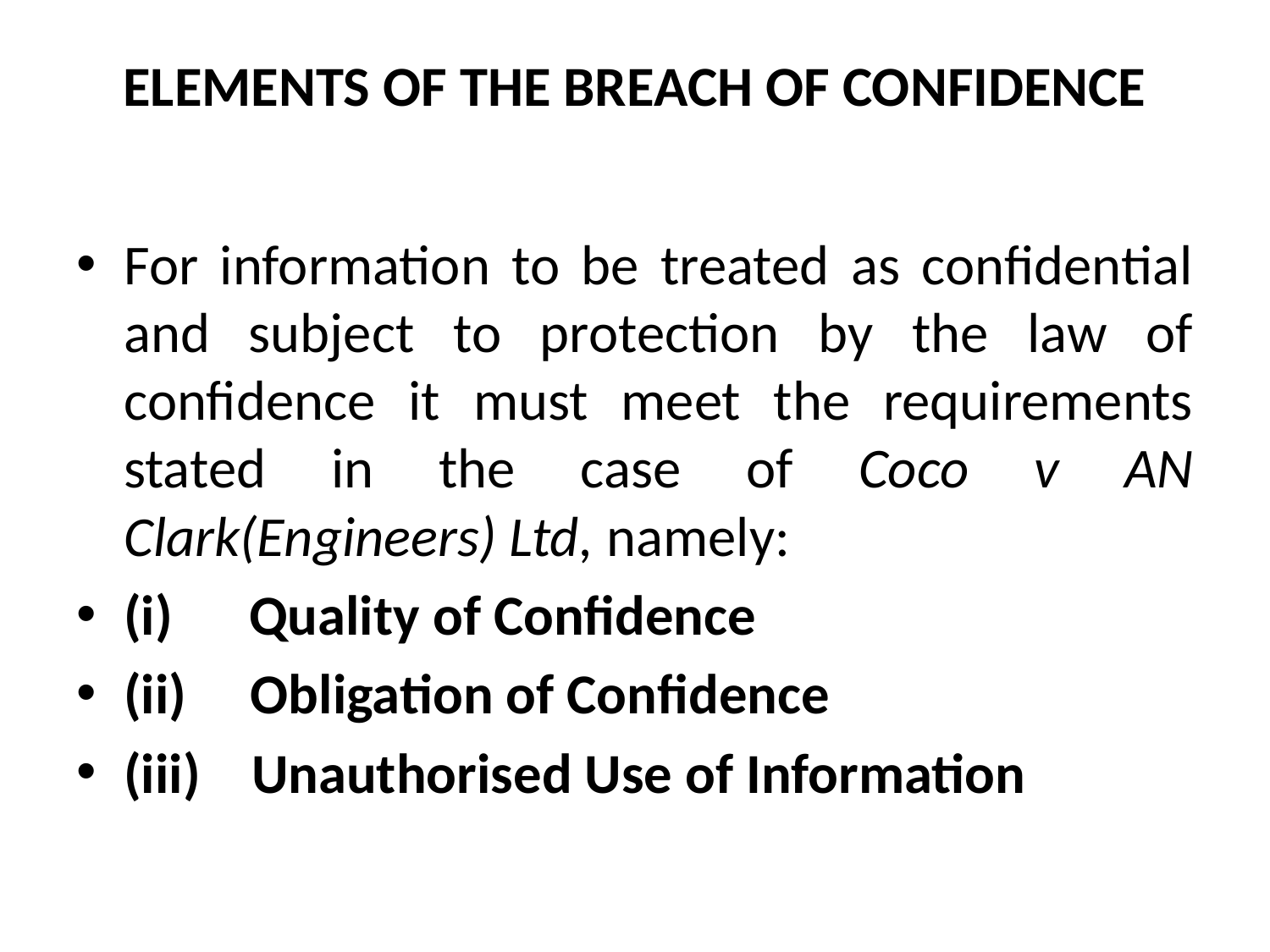

# ELEMENTS OF THE BREACH OF CONFIDENCE
For information to be treated as confidential and subject to protection by the law of confidence it must meet the requirements stated in the case of Coco v AN Clark(Engineers) Ltd, namely:
(i)      Quality of Confidence
(ii)     Obligation of Confidence
(iii)    Unauthorised Use of Information